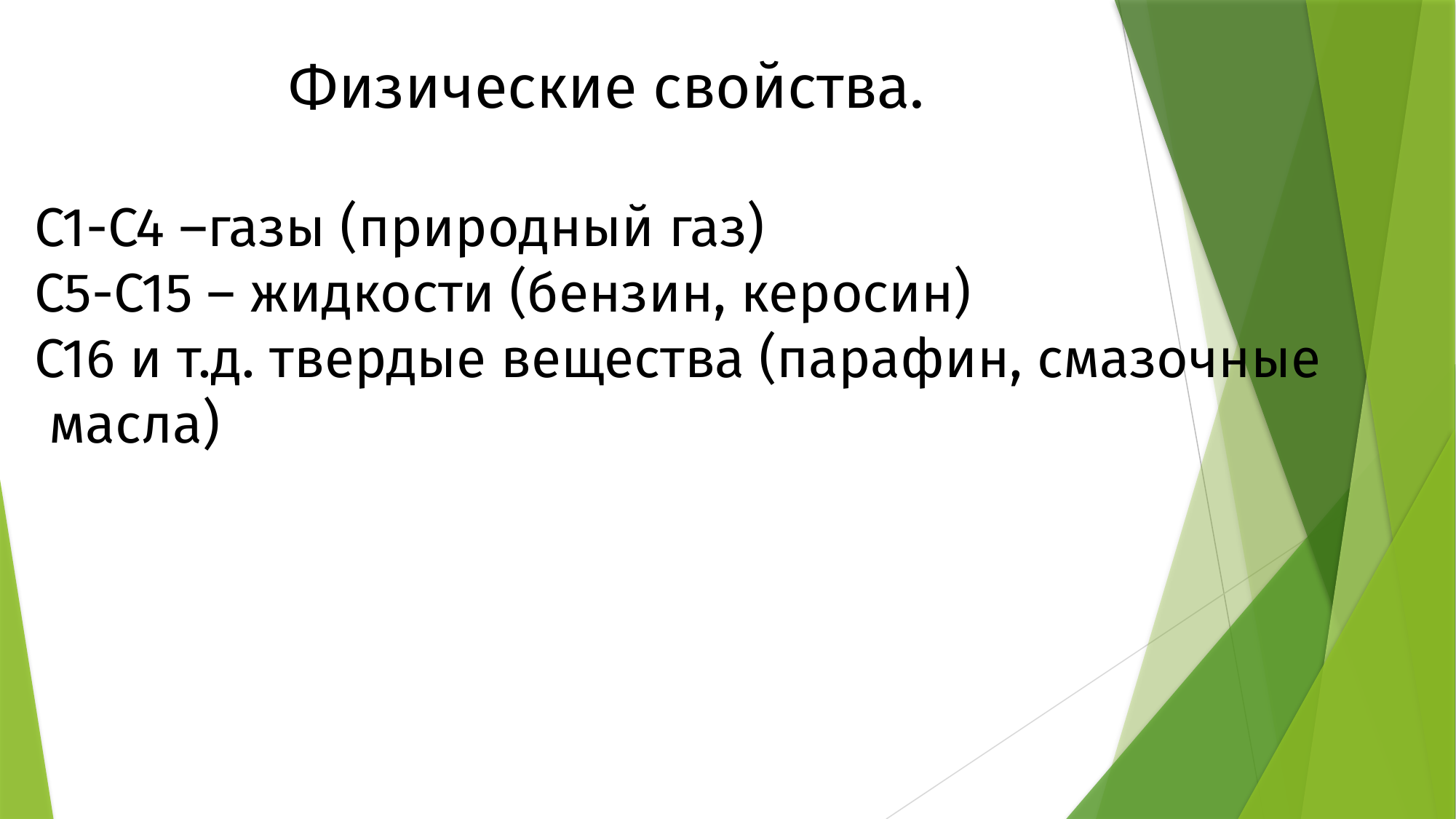

Физические свойства.
С1-С4 –газы (природный газ)
С5-С15 – жидкости (бензин, керосин)
С16 и т.д. твердые вещества (парафин, смазочные
 масла)